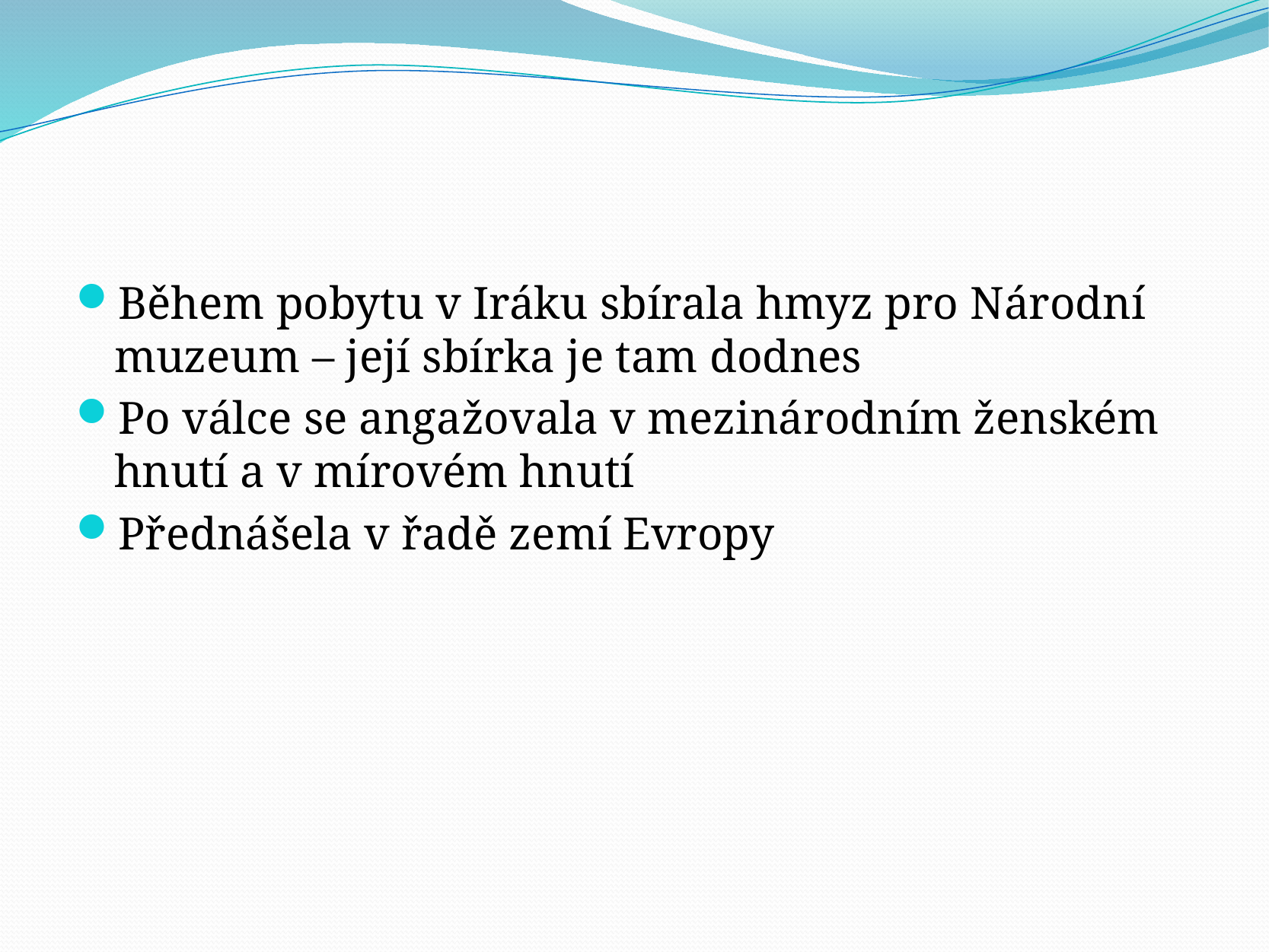

#
Během pobytu v Iráku sbírala hmyz pro Národní muzeum – její sbírka je tam dodnes
Po válce se angažovala v mezinárodním ženském hnutí a v mírovém hnutí
Přednášela v řadě zemí Evropy